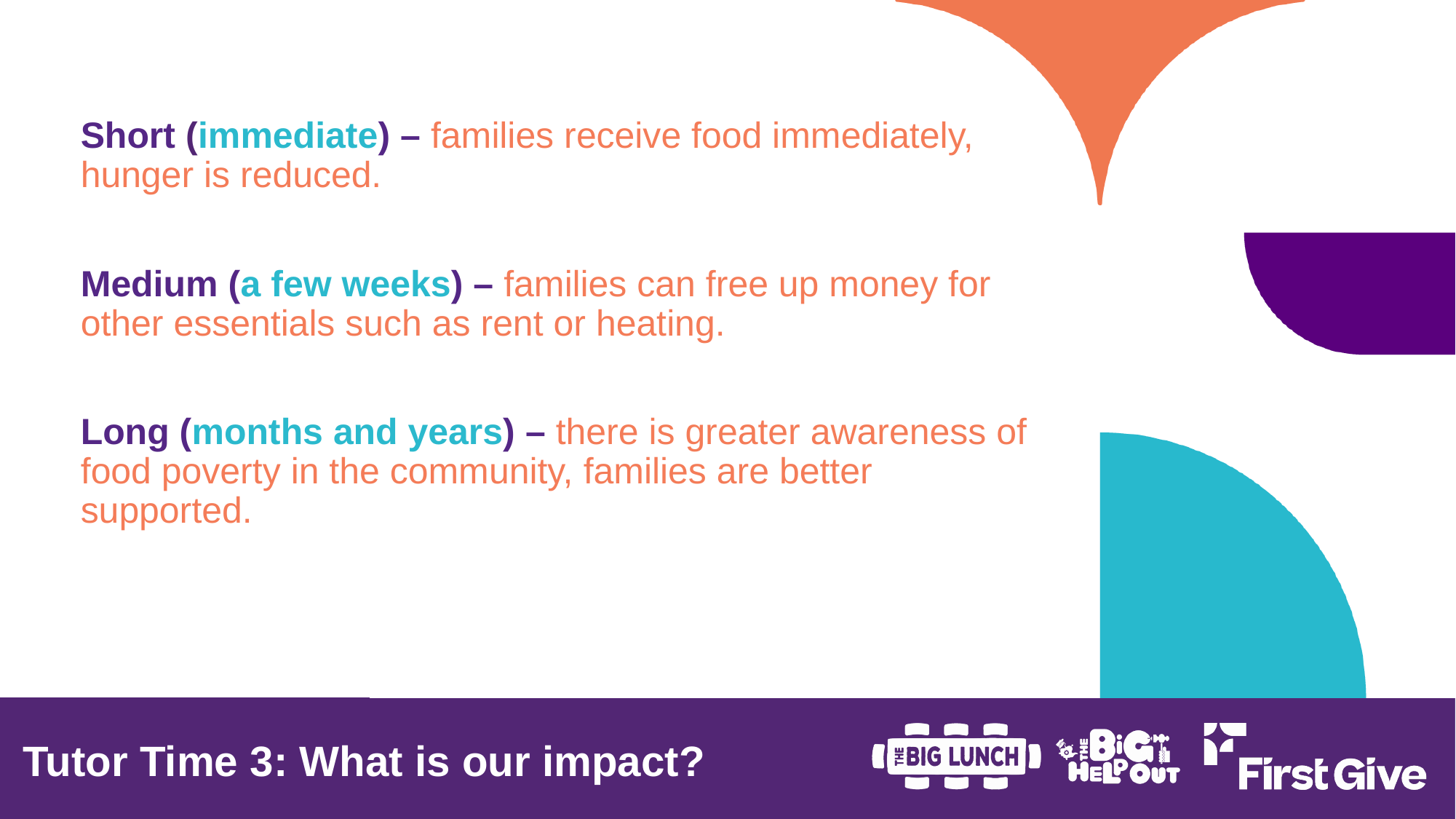

Short (immediate) – families receive food immediately, hunger is reduced.

Medium (a few weeks) – families can free up money for other essentials such as rent or heating.

Long (months and years) – there is greater awareness of food poverty in the community, families are better supported.

Tutor Time 3: What is our impact?